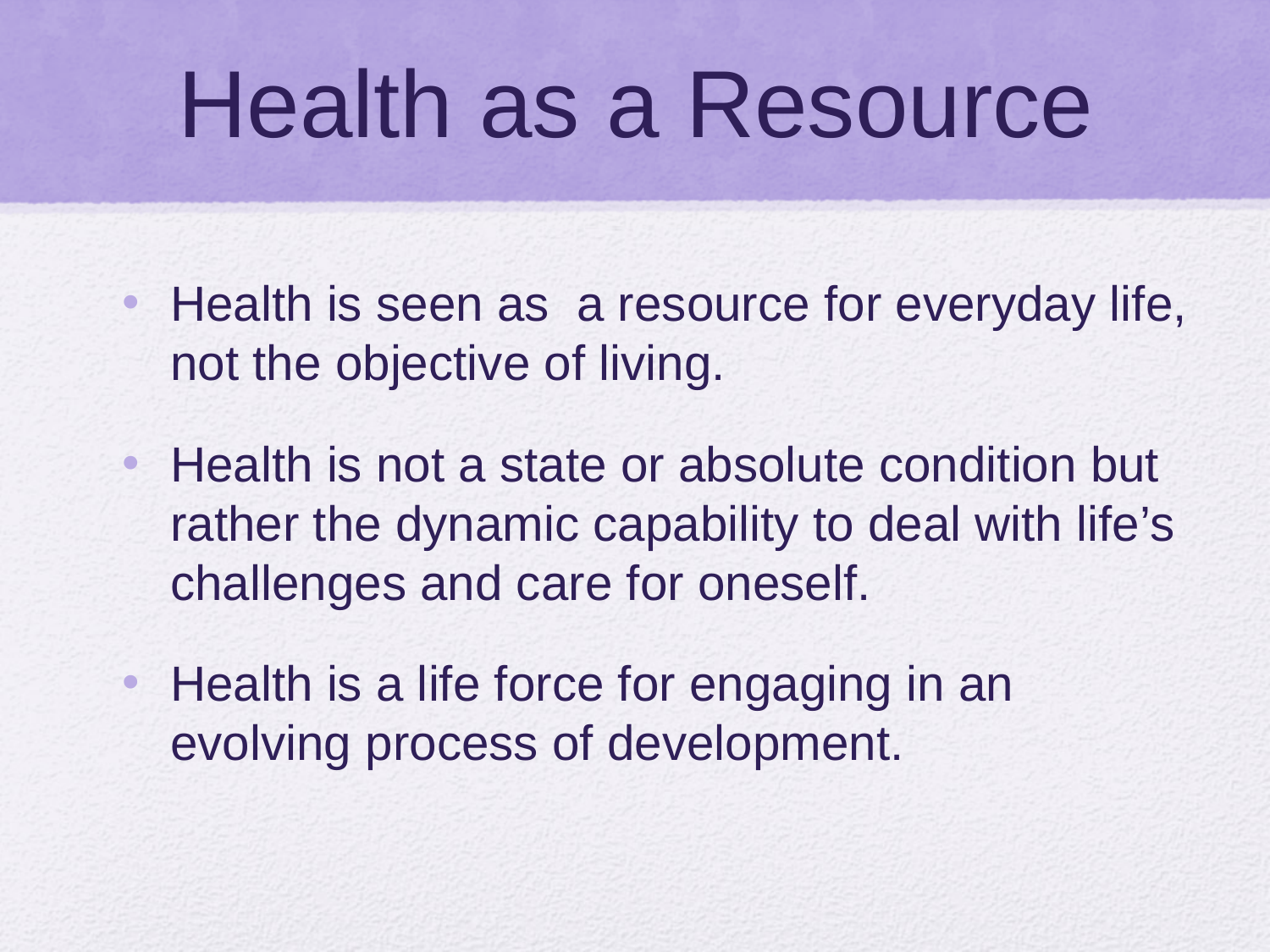

# Health as a Resource
Health is seen as  a resource for everyday life, not the objective of living.
Health is not a state or absolute condition but rather the dynamic capability to deal with life’s challenges and care for oneself.
Health is a life force for engaging in an evolving process of development.